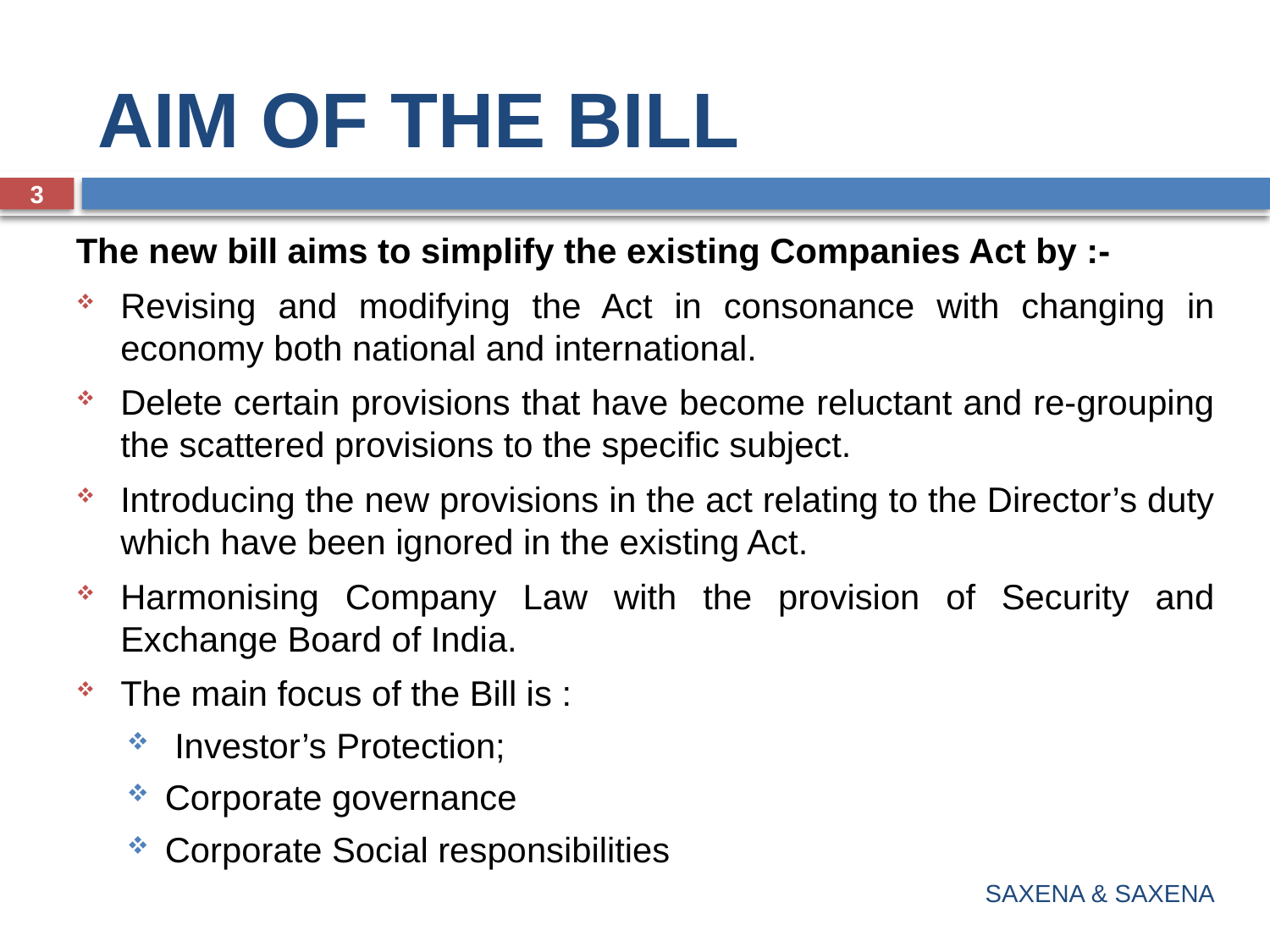

# AIM OF THE BILL
3
The new bill aims to simplify the existing Companies Act by :-
Revising and modifying the Act in consonance with changing in economy both national and international.
Delete certain provisions that have become reluctant and re-grouping the scattered provisions to the specific subject.
Introducing the new provisions in the act relating to the Director’s duty which have been ignored in the existing Act.
Harmonising Company Law with the provision of Security and Exchange Board of India.
The main focus of the Bill is :
 Investor’s Protection;
Corporate governance
Corporate Social responsibilities
SAXENA & SAXENA